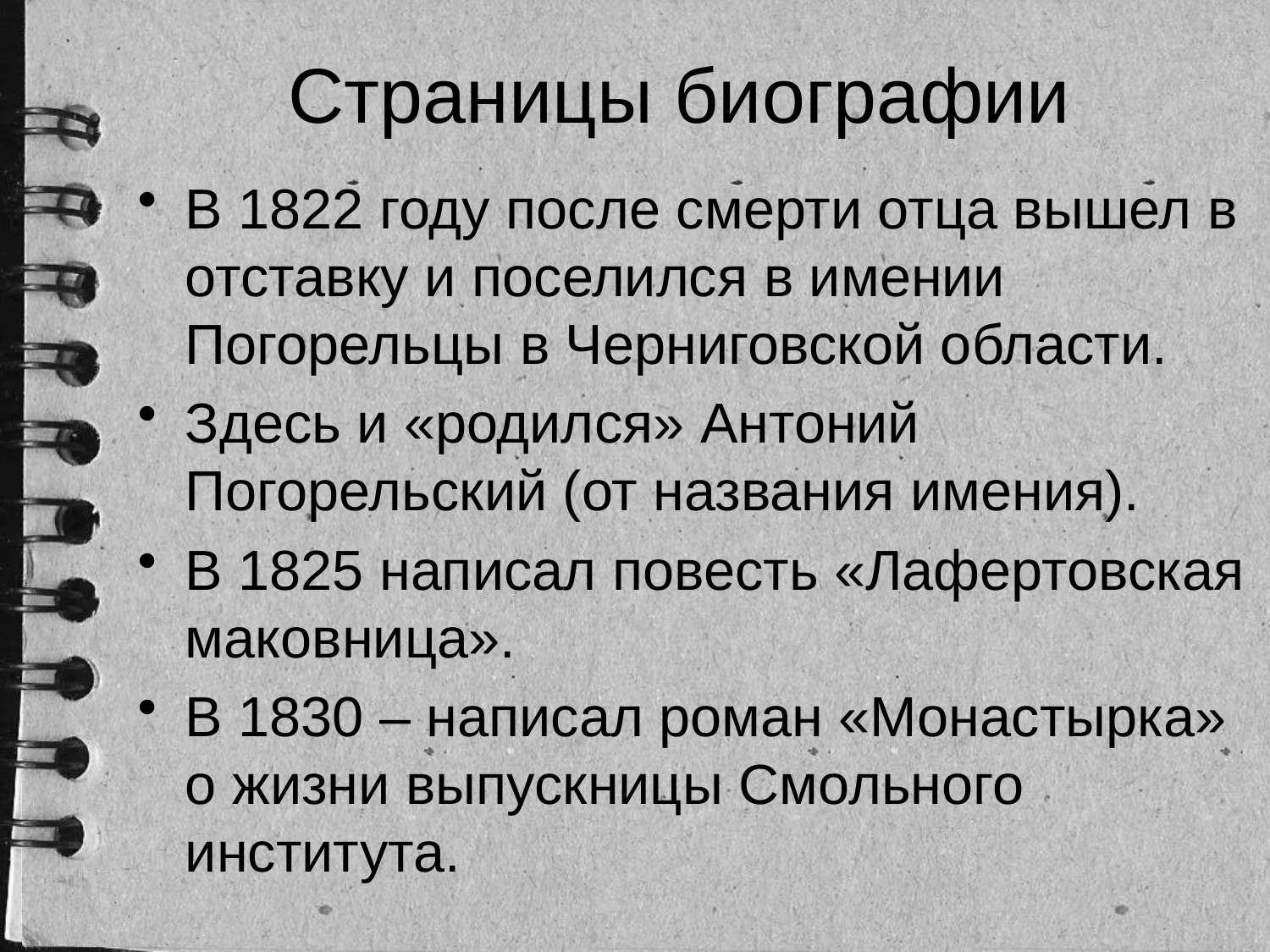

# Страницы биографии
В 1822 году после смерти отца вышел в отставку и поселился в имении Погорельцы в Черниговской области.
Здесь и «родился» Антоний Погорельский (от названия имения).
В 1825 написал повесть «Лафертовская маковница».
В 1830 – написал роман «Монастырка» о жизни выпускницы Смольного института.